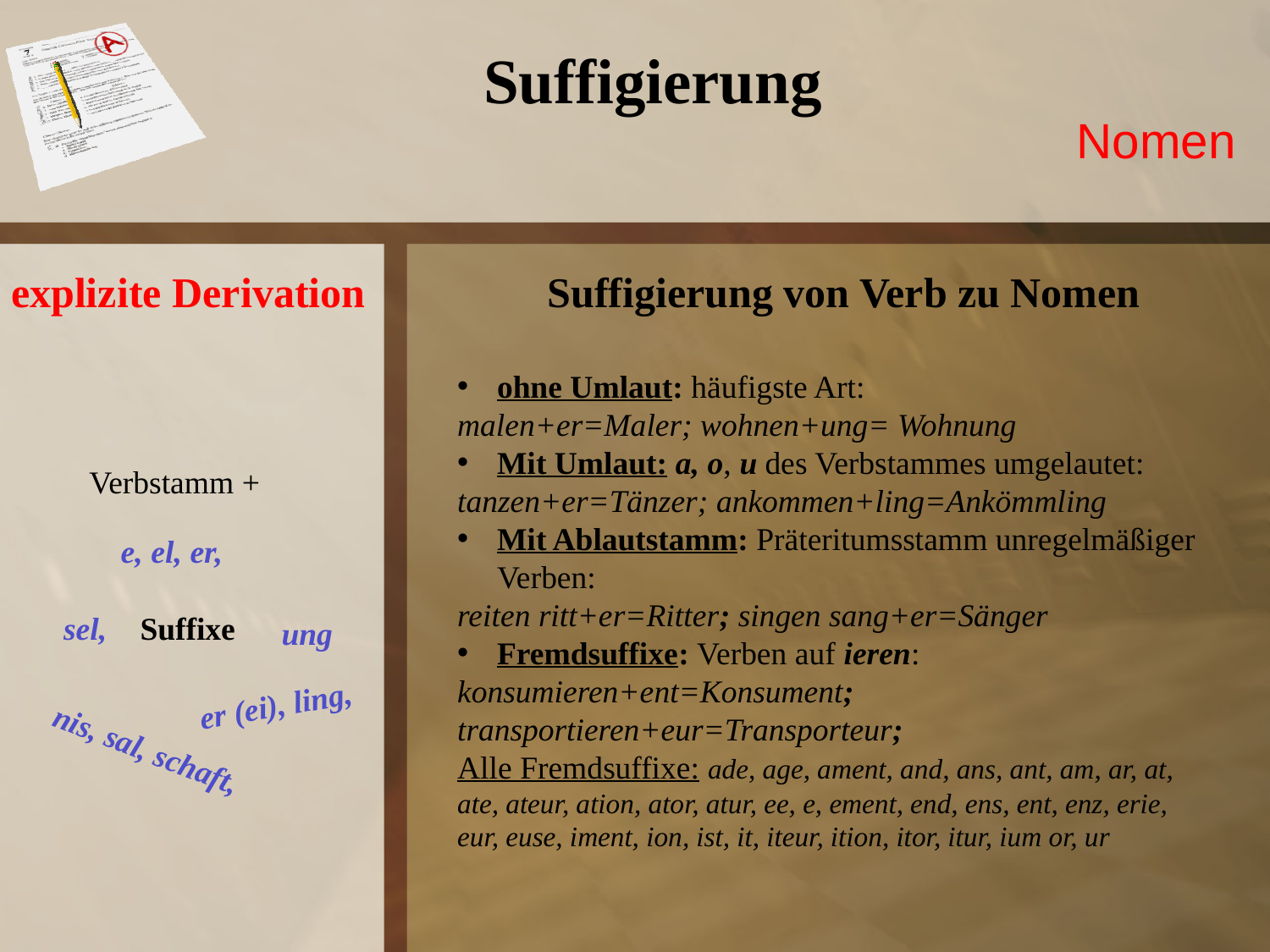

# Suffigierung
Nomen
explizite Derivation
Suffigierung von Verb zu Nomen
ohne Umlaut: häufigste Art:
malen+er=Maler; wohnen+ung= Wohnung
Mit Umlaut: a, o, u des Verbstammes umgelautet:
tanzen+er=Tänzer; ankommen+ling=Ankömmling
Mit Ablautstamm: Präteritumsstamm unregelmäßiger Verben:
reiten ritt+er=Ritter; singen sang+er=Sänger
Fremdsuffixe: Verben auf ieren:
konsumieren+ent=Konsument; transportieren+eur=Transporteur;
Alle Fremdsuffixe: ade, age, ament, and, ans, ant, am, ar, at, ate, ateur, ation, ator, atur, ee, e, ement, end, ens, ent, enz, erie, eur, euse, iment, ion, ist, it, iteur, ition, itor, itur, ium or, ur

Verbstamm +
e, el, er,
sel,
Suffixe
ung
er (ei), ling,
nis, sal, schaft,